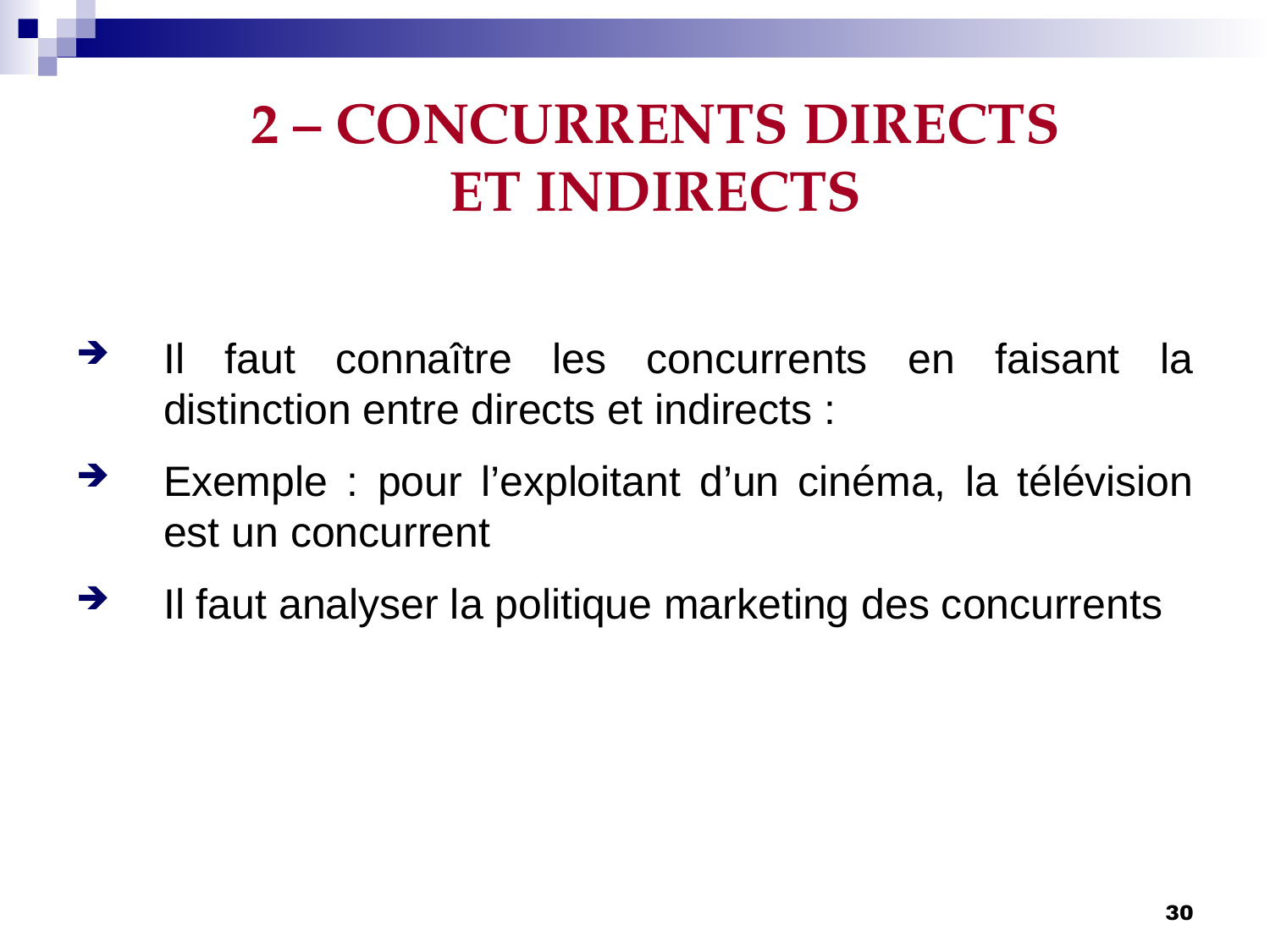

# 2 – CONCURRENTS DIRECTS ET INDIRECTS
Il faut connaître les concurrents en faisant la distinction entre directs et indirects :
Exemple : pour l’exploitant d’un cinéma, la télévision est un concurrent
Il faut analyser la politique marketing des concurrents
30